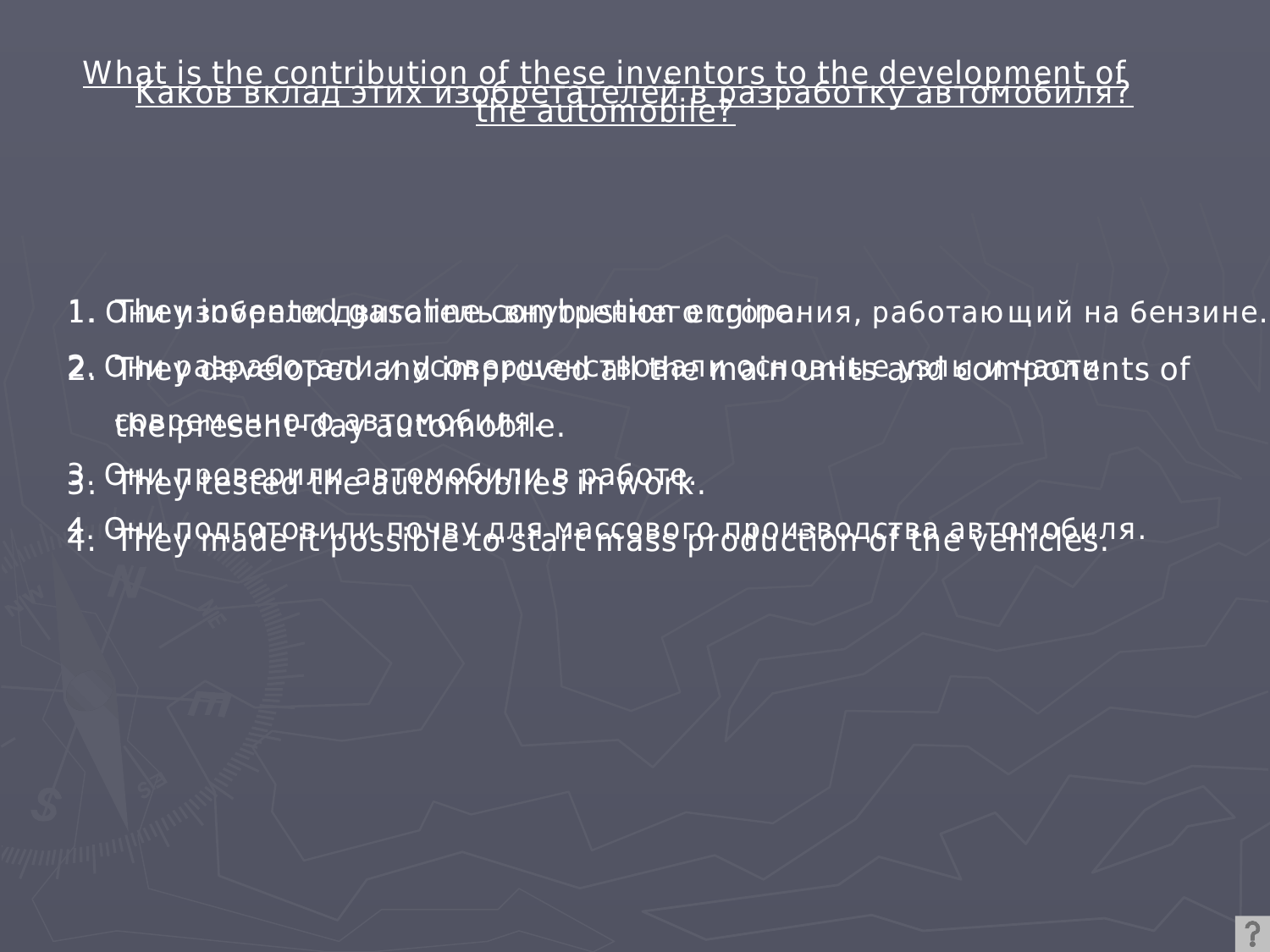

What is the contribution of these inventors to the development of the automobile?
Каков вклад этих изобретателей в разработку автомобиля?
They invented gasoline combustion engine.
They developed and improved all the main units and components of the present-day automobile.
They tested the automobiles in work.
They made it possible to start mass production of the vehicles.
1. Они изобрели двигатель внутреннего сгорания, работающий на бензине.
2. Они разработали и усовершенствовали основные узлы и части современного автомобиля.
3. Они проверили автомобили в работе.
4. Они подготовили почву для массового производства автомобиля.